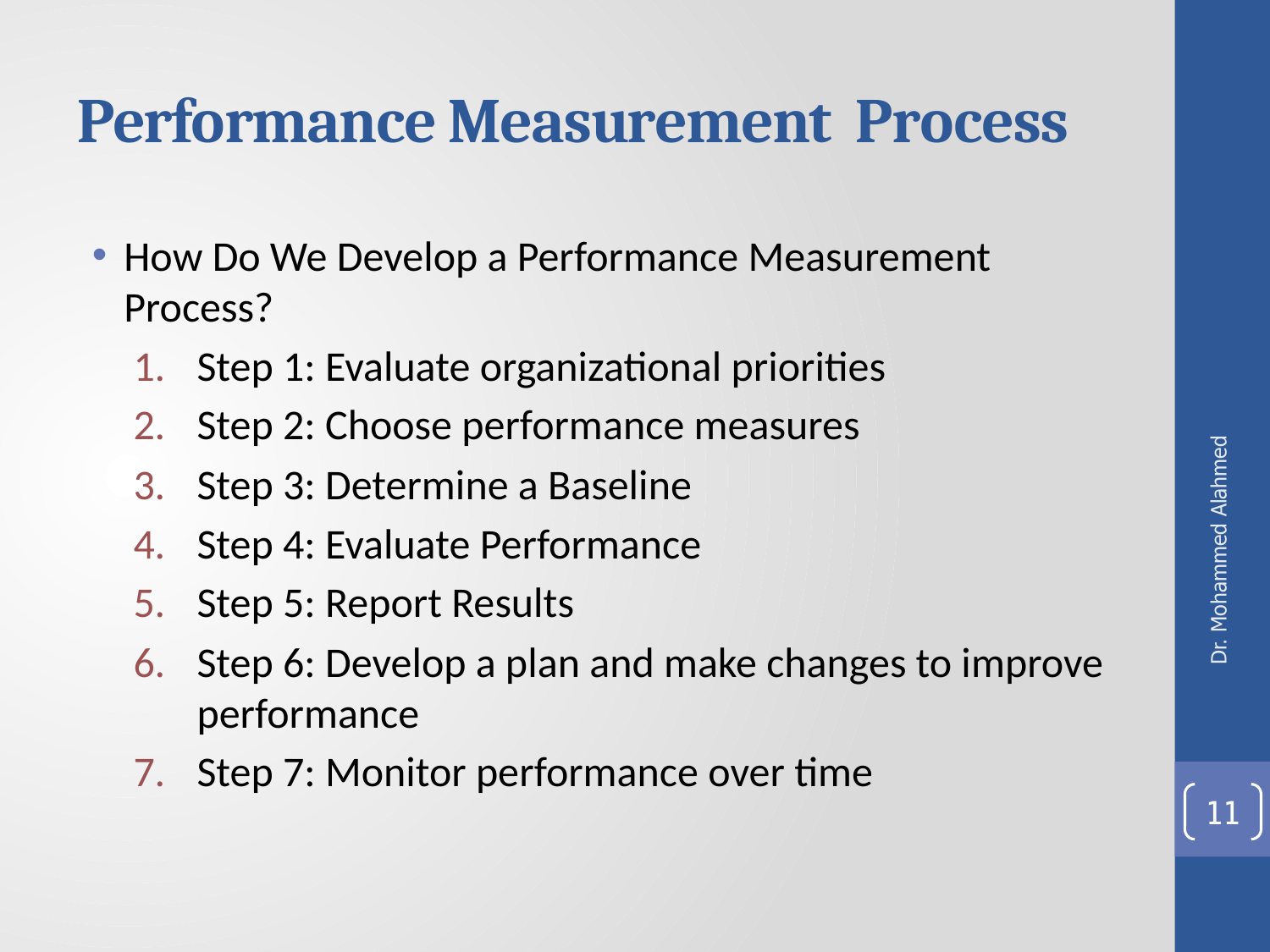

# Performance Measurement  Process
How Do We Develop a Performance Measurement Process?
Step 1: Evaluate organizational priorities
Step 2: Choose performance measures
Step 3: Determine a Baseline
Step 4: Evaluate Performance
Step 5: Report Results
Step 6: Develop a plan and make changes to improve performance
Step 7: Monitor performance over time

Dr. Mohammed Alahmed
11